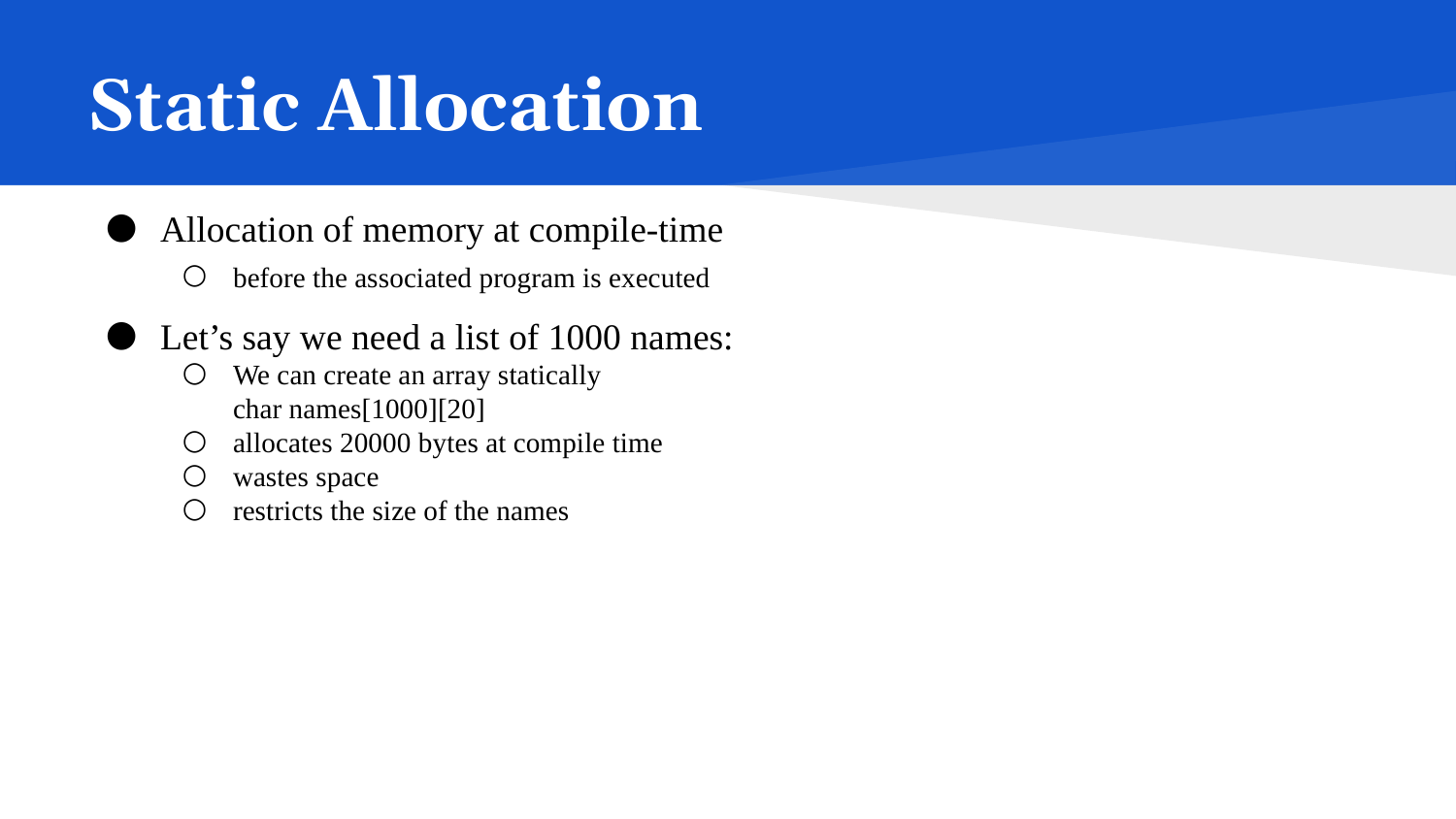

# Static Allocation
Allocation of memory at compile-time
before the associated program is executed
Let’s say we need a list of 1000 names:
We can create an array statically
char names[1000][20]
allocates 20000 bytes at compile time
wastes space
restricts the size of the names